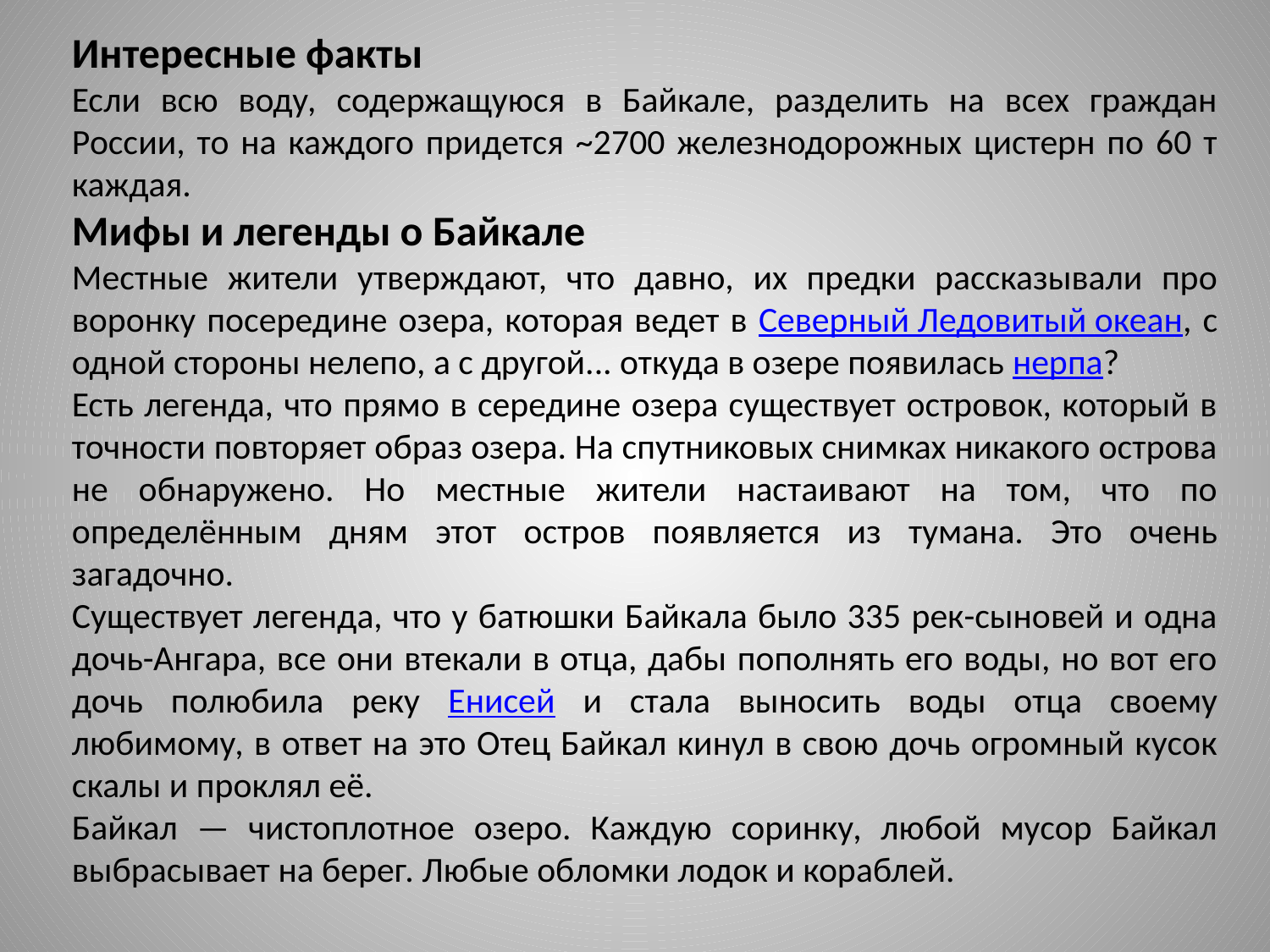

Интересные факты
Если всю воду, содержащуюся в Байкале, разделить на всех граждан России, то на каждого придется ~2700 железнодорожных цистерн по 60 т каждая.
Мифы и легенды о Байкале
Местные жители утверждают, что давно, их предки рассказывали про воронку посередине озера, которая ведет в Северный Ледовитый океан, с одной стороны нелепо, а с другой... откуда в озере появилась нерпа?
Есть легенда, что прямо в середине озера существует островок, который в точности повторяет образ озера. На спутниковых снимках никакого острова не обнаружено. Но местные жители настаивают на том, что по определённым дням этот остров появляется из тумана. Это очень загадочно.
Существует легенда, что у батюшки Байкала было 335 рек-сыновей и одна дочь-Ангара, все они втекали в отца, дабы пополнять его воды, но вот его дочь полюбила реку Енисей и стала выносить воды отца своему любимому, в ответ на это Отец Байкал кинул в свою дочь огромный кусок скалы и проклял её.
Байкал — чистоплотное озеро. Каждую соринку, любой мусор Байкал выбрасывает на берег. Любые обломки лодок и кораблей.